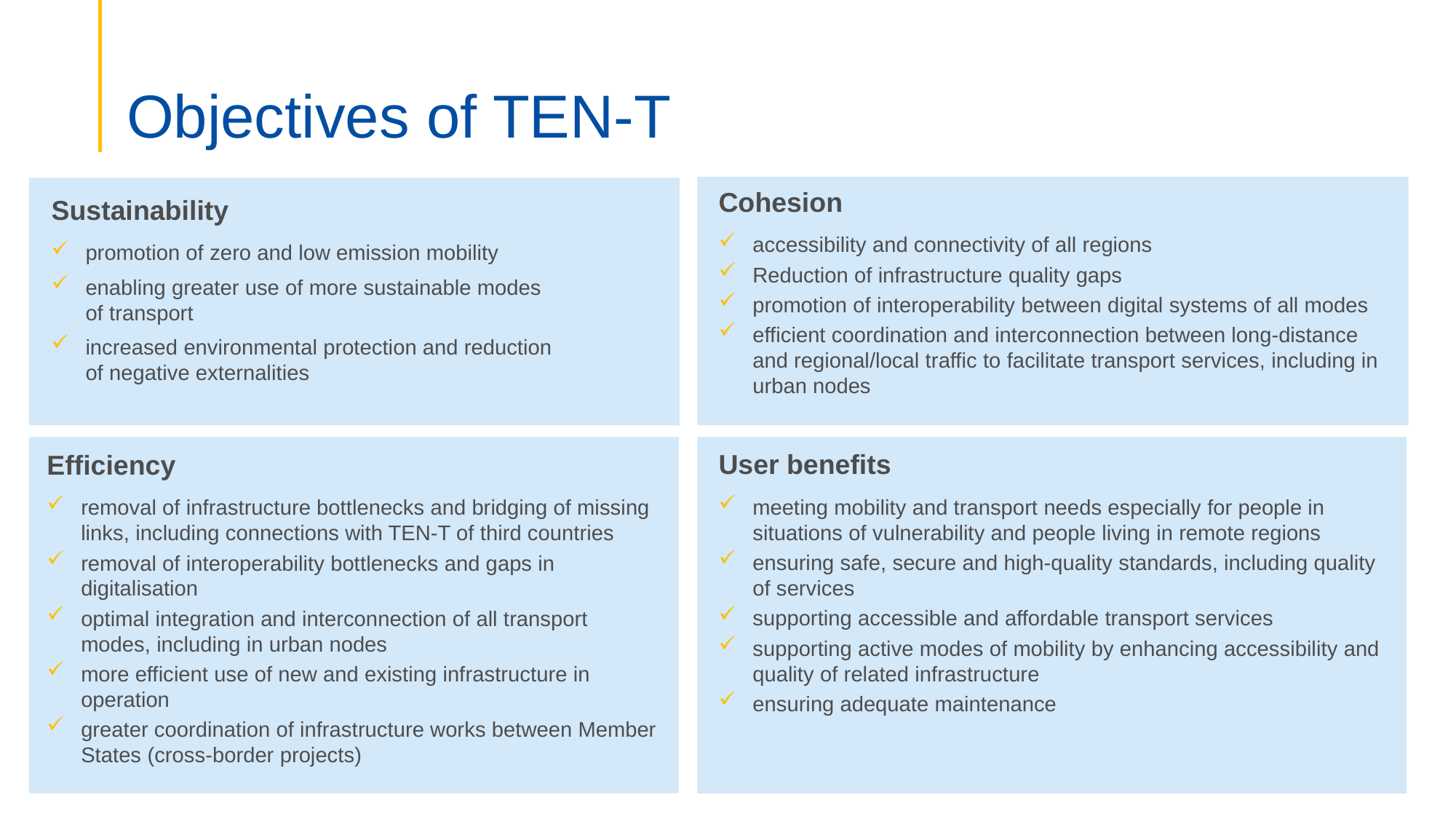

# Objectives of TEN-T

Cohesion
accessibility and connectivity of all regions
Reduction of infrastructure quality gaps
promotion of interoperability between digital systems of all modes
efficient coordination and interconnection between long-distance and regional/local traffic to facilitate transport services, including in urban nodes
Sustainability
promotion of zero and low emission mobility
enabling greater use of more sustainable modes
of transport
increased environmental protection and reduction
of negative externalities

User benefits
meeting mobility and transport needs especially for people in situations of vulnerability and people living in remote regions
ensuring safe, secure and high-quality standards, including quality of services
supporting accessible and affordable transport services
supporting active modes of mobility by enhancing accessibility and quality of related infrastructure
ensuring adequate maintenance
Efficiency
removal of infrastructure bottlenecks and bridging of missing links, including connections with TEN-T of third countries
removal of interoperability bottlenecks and gaps in digitalisation
optimal integration and interconnection of all transport modes, including in urban nodes
more efficient use of new and existing infrastructure in operation
greater coordination of infrastructure works between Member States (cross-border projects)